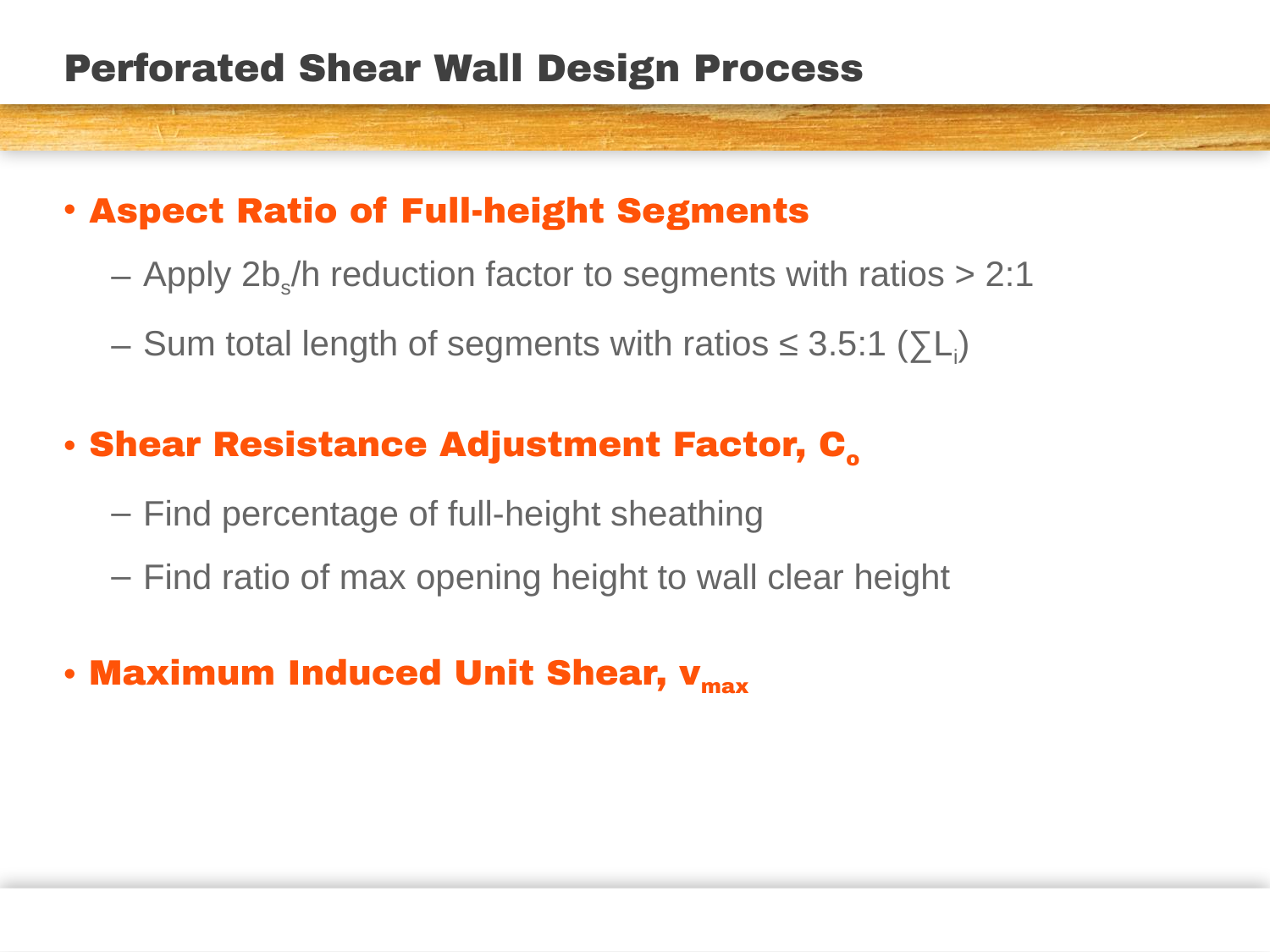

# Perforated Shear Wall Design Process
Aspect Ratio of Full-height Segments
Apply 2bs/h reduction factor to segments with ratios > 2:1
Sum total length of segments with ratios ≤ 3.5:1 (∑Li)
Shear Resistance Adjustment Factor, Co
Find percentage of full-height sheathing
Find ratio of max opening height to wall clear height
Maximum Induced Unit Shear, vmax